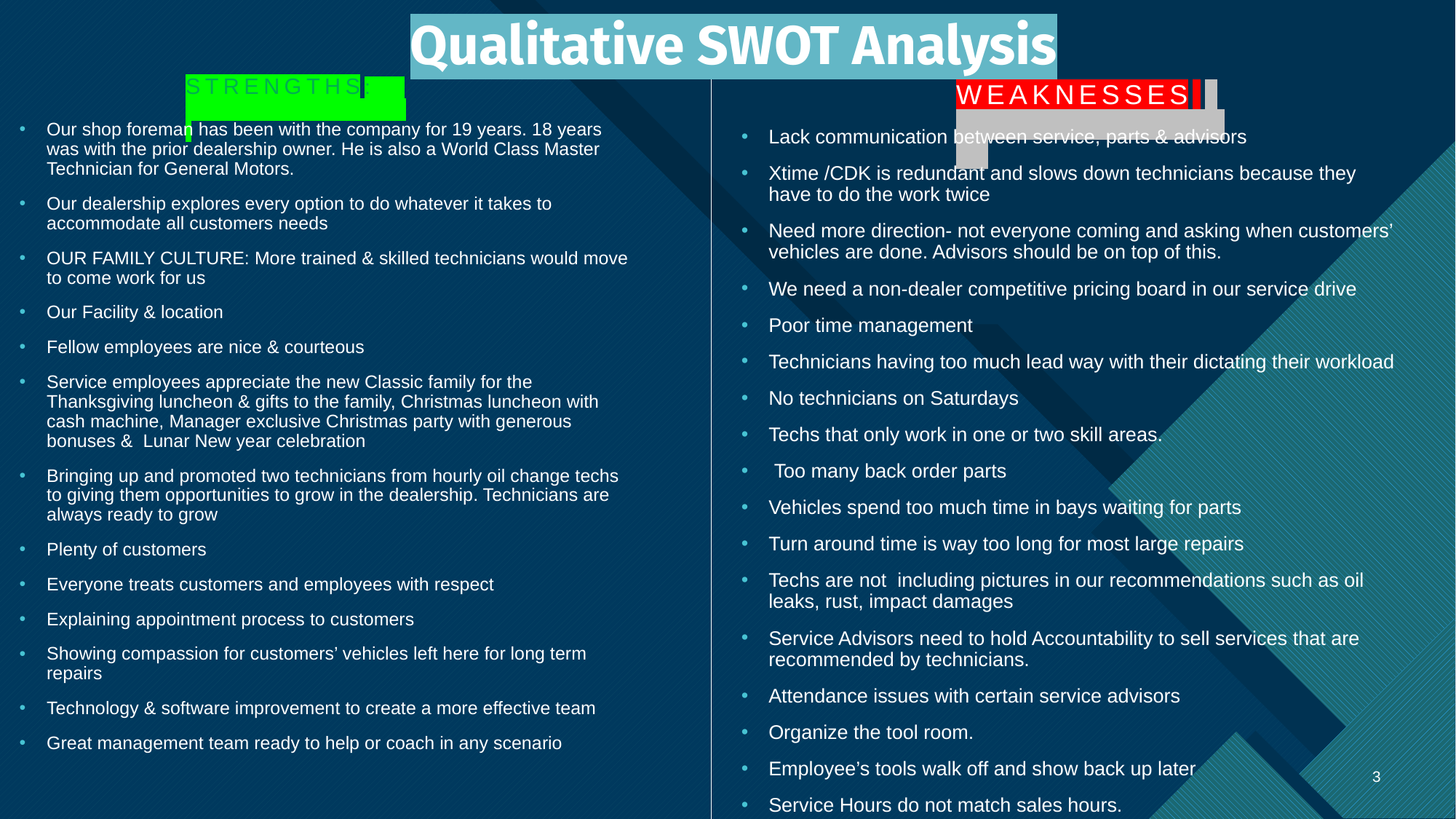

Qualitative SWOT Analysis
STRENGTHS:
WEAKNESSES:
Our shop foreman has been with the company for 19 years. 18 years was with the prior dealership owner. He is also a World Class Master Technician for General Motors.
Our dealership explores every option to do whatever it takes to accommodate all customers needs
OUR FAMILY CULTURE: More trained & skilled technicians would move to come work for us
Our Facility & location
Fellow employees are nice & courteous
Service employees appreciate the new Classic family for the  Thanksgiving luncheon & gifts to the family, Christmas luncheon with cash machine, Manager exclusive Christmas party with generous bonuses &  Lunar New year celebration
Bringing up and promoted two technicians from hourly oil change techs to giving them opportunities to grow in the dealership. Technicians are always ready to grow
Plenty of customers
Everyone treats customers and employees with respect
Explaining appointment process to customers
Showing compassion for customers’ vehicles left here for long term repairs
Technology & software improvement to create a more effective team
Great management team ready to help or coach in any scenario

Lack communication between service, parts & advisors
Xtime /CDK is redundant and slows down technicians because they have to do the work twice
Need more direction- not everyone coming and asking when customers’ vehicles are done. Advisors should be on top of this.
We need a non-dealer competitive pricing board in our service drive
Poor time management
Technicians having too much lead way with their dictating their workload
No technicians on Saturdays
Techs that only work in one or two skill areas.
 Too many back order parts
Vehicles spend too much time in bays waiting for parts
Turn around time is way too long for most large repairs
Techs are not  including pictures in our recommendations such as oil leaks, rust, impact damages
Service Advisors need to hold Accountability to sell services that are recommended by technicians.
Attendance issues with certain service advisors
Organize the tool room.
Employee’s tools walk off and show back up later
Service Hours do not match sales hours.

3